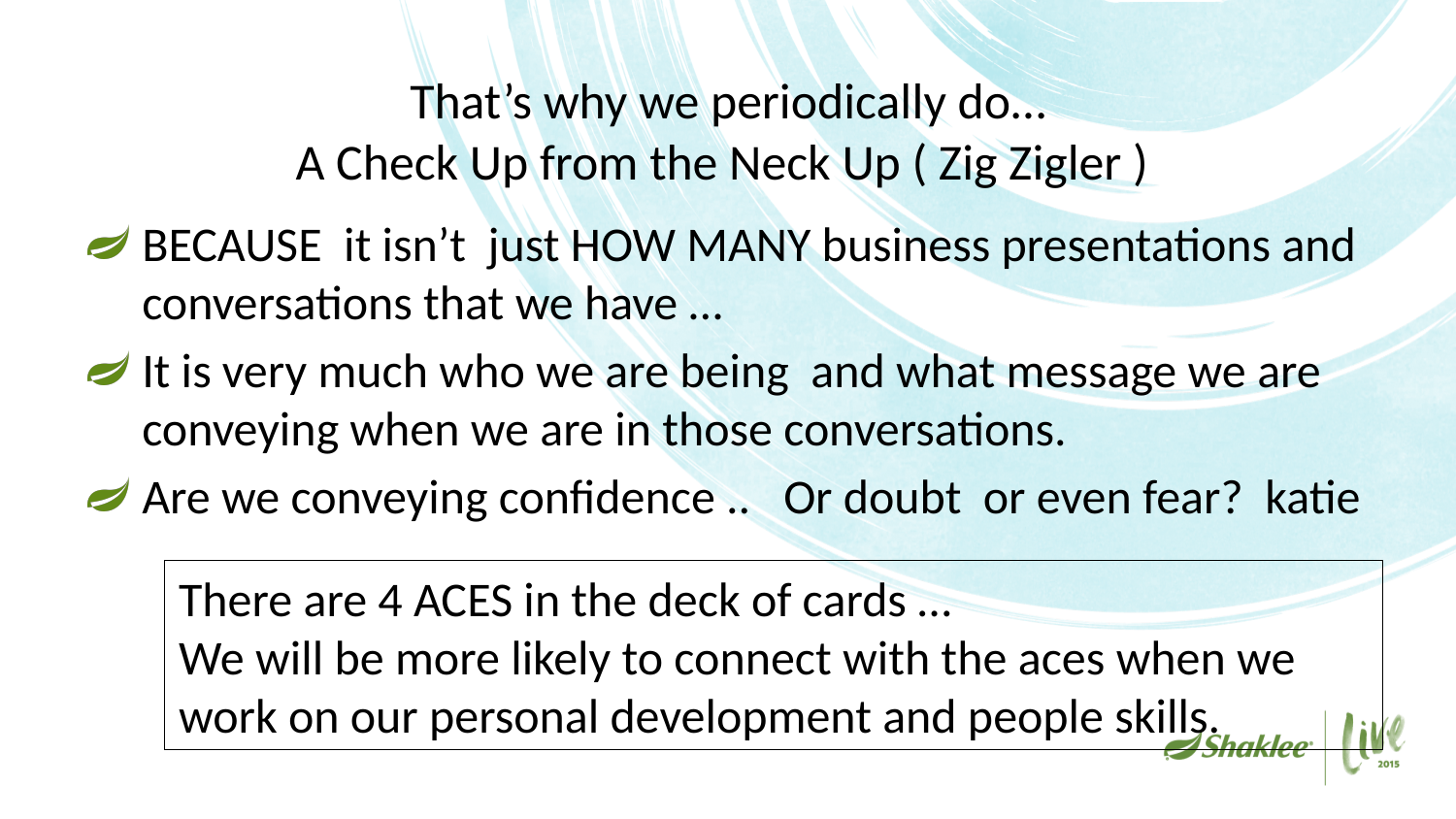

# That’s why we periodically do… A Check Up from the Neck Up ( Zig Zigler )
BECAUSE  it isn’t  just HOW MANY business presentations and conversations that we have …
It is very much who we are being  and what message we are conveying when we are in those conversations.
Are we conveying confidence ..   Or doubt  or even fear?  katie
There are 4 ACES in the deck of cards …
We will be more likely to connect with the aces when we work on our personal development and people skills.